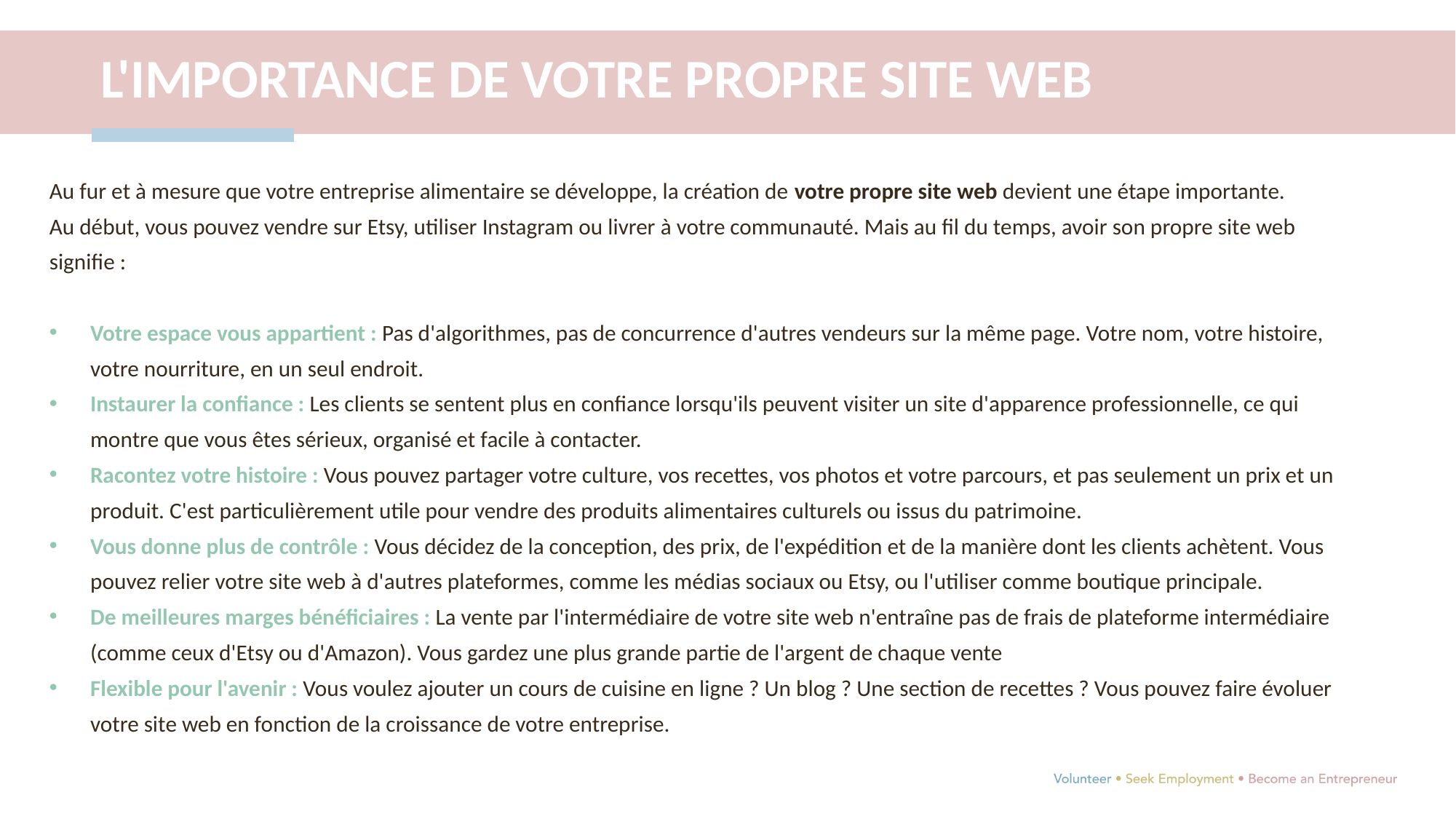

L'IMPORTANCE DE VOTRE PROPRE SITE WEB
Au fur et à mesure que votre entreprise alimentaire se développe, la création de votre propre site web devient une étape importante.
Au début, vous pouvez vendre sur Etsy, utiliser Instagram ou livrer à votre communauté. Mais au fil du temps, avoir son propre site web signifie :

Votre espace vous appartient : Pas d'algorithmes, pas de concurrence d'autres vendeurs sur la même page. Votre nom, votre histoire, votre nourriture, en un seul endroit.
Instaurer la confiance : Les clients se sentent plus en confiance lorsqu'ils peuvent visiter un site d'apparence professionnelle, ce qui montre que vous êtes sérieux, organisé et facile à contacter.
Racontez votre histoire : Vous pouvez partager votre culture, vos recettes, vos photos et votre parcours, et pas seulement un prix et un produit. C'est particulièrement utile pour vendre des produits alimentaires culturels ou issus du patrimoine.
Vous donne plus de contrôle : Vous décidez de la conception, des prix, de l'expédition et de la manière dont les clients achètent. Vous pouvez relier votre site web à d'autres plateformes, comme les médias sociaux ou Etsy, ou l'utiliser comme boutique principale.
De meilleures marges bénéficiaires : La vente par l'intermédiaire de votre site web n'entraîne pas de frais de plateforme intermédiaire (comme ceux d'Etsy ou d'Amazon). Vous gardez une plus grande partie de l'argent de chaque vente
Flexible pour l'avenir : Vous voulez ajouter un cours de cuisine en ligne ? Un blog ? Une section de recettes ? Vous pouvez faire évoluer votre site web en fonction de la croissance de votre entreprise.